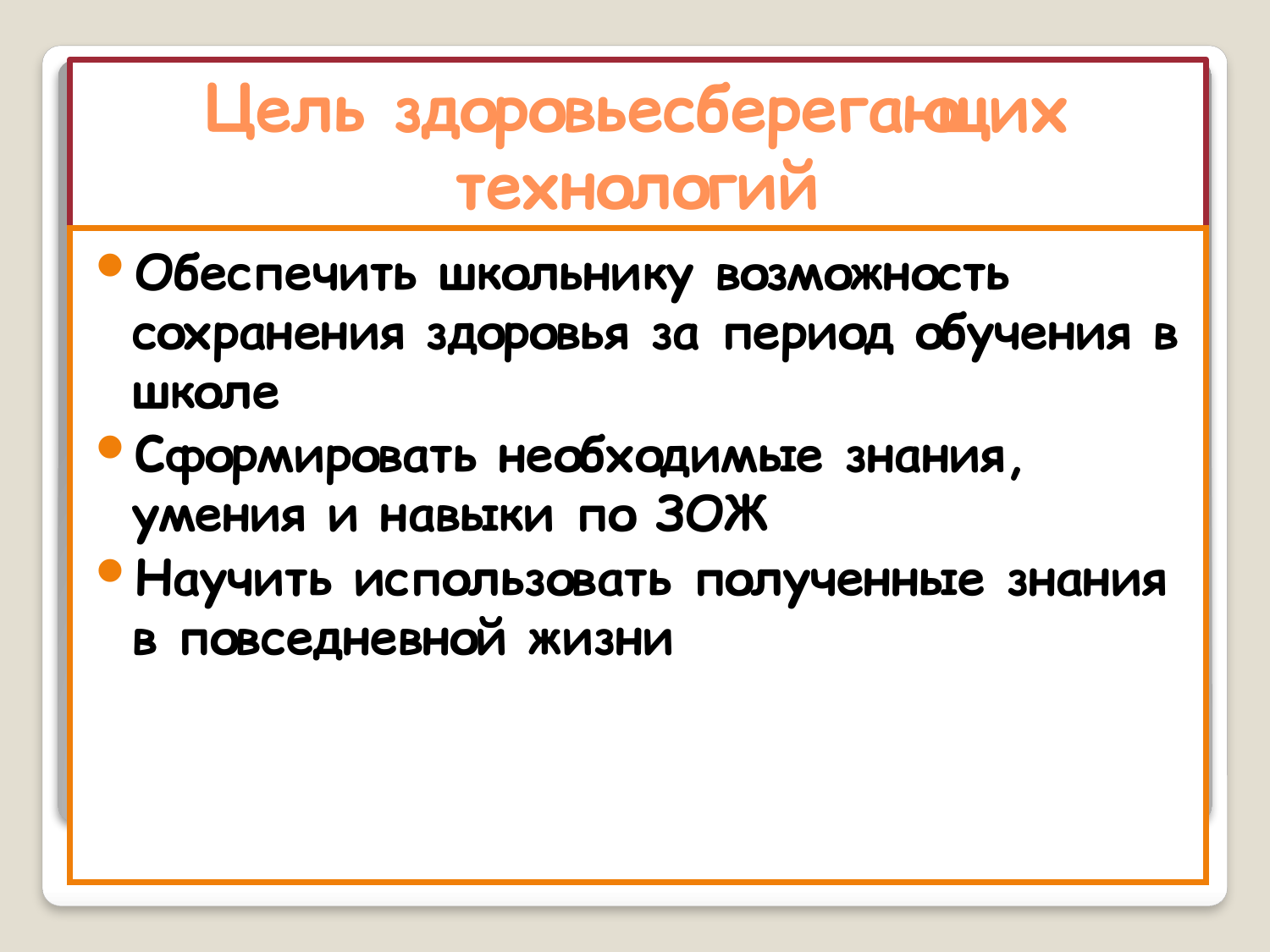

# Цель здоровьесберегающих технологий
Обеспечить школьнику возможность сохранения здоровья за период обучения в школе
Сформировать необходимые знания, умения и навыки по ЗОЖ
Научить использовать полученные знания в повседневной жизни